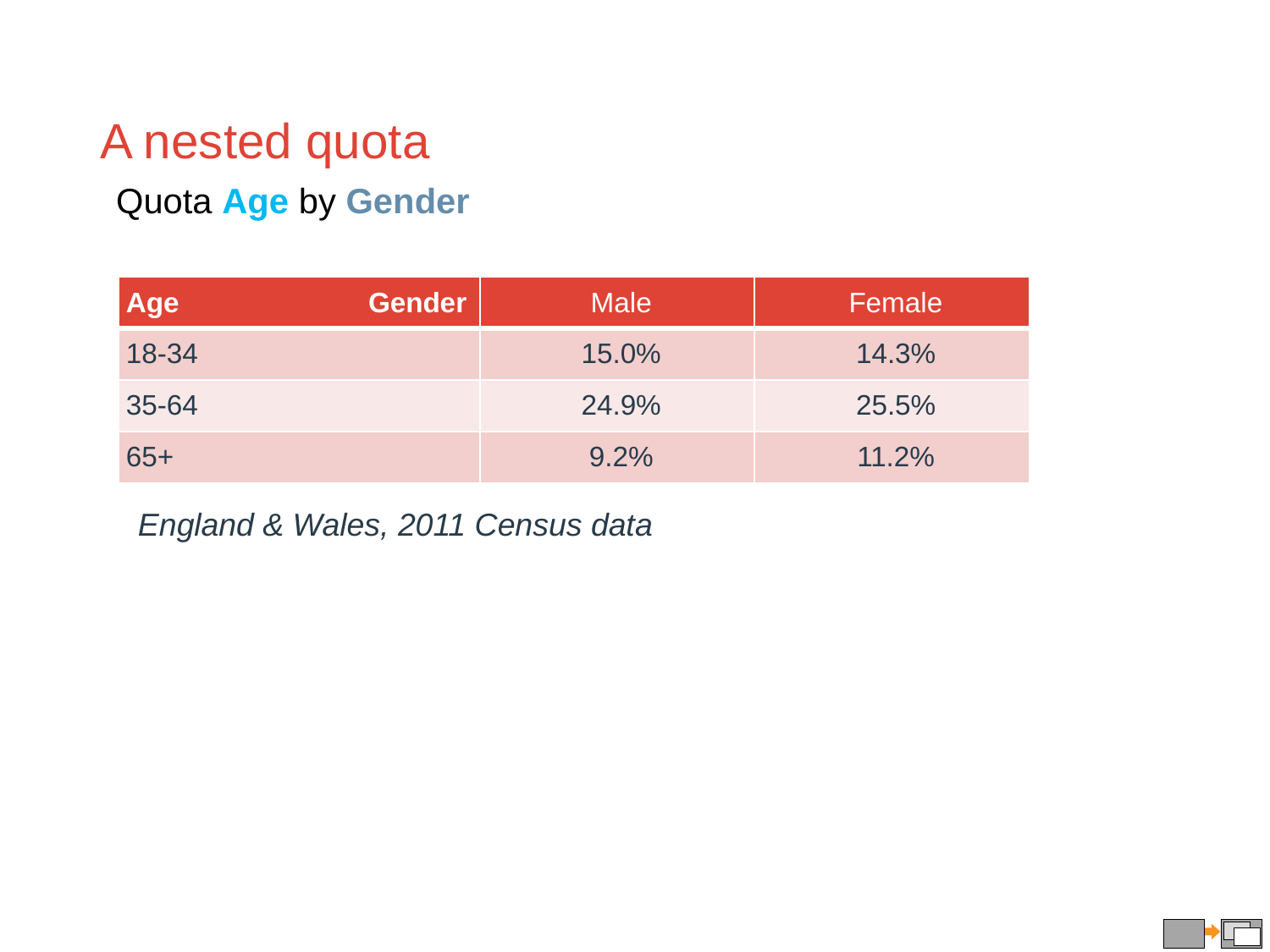

# A nested quota
Quota Age by Gender
| Age Gender | Male | Female |
| --- | --- | --- |
| 18-34 | 15.0% | 14.3% |
| 35-64 | 24.9% | 25.5% |
| 65+ | 9.2% | 11.2% |
England & Wales, 2011 Census data